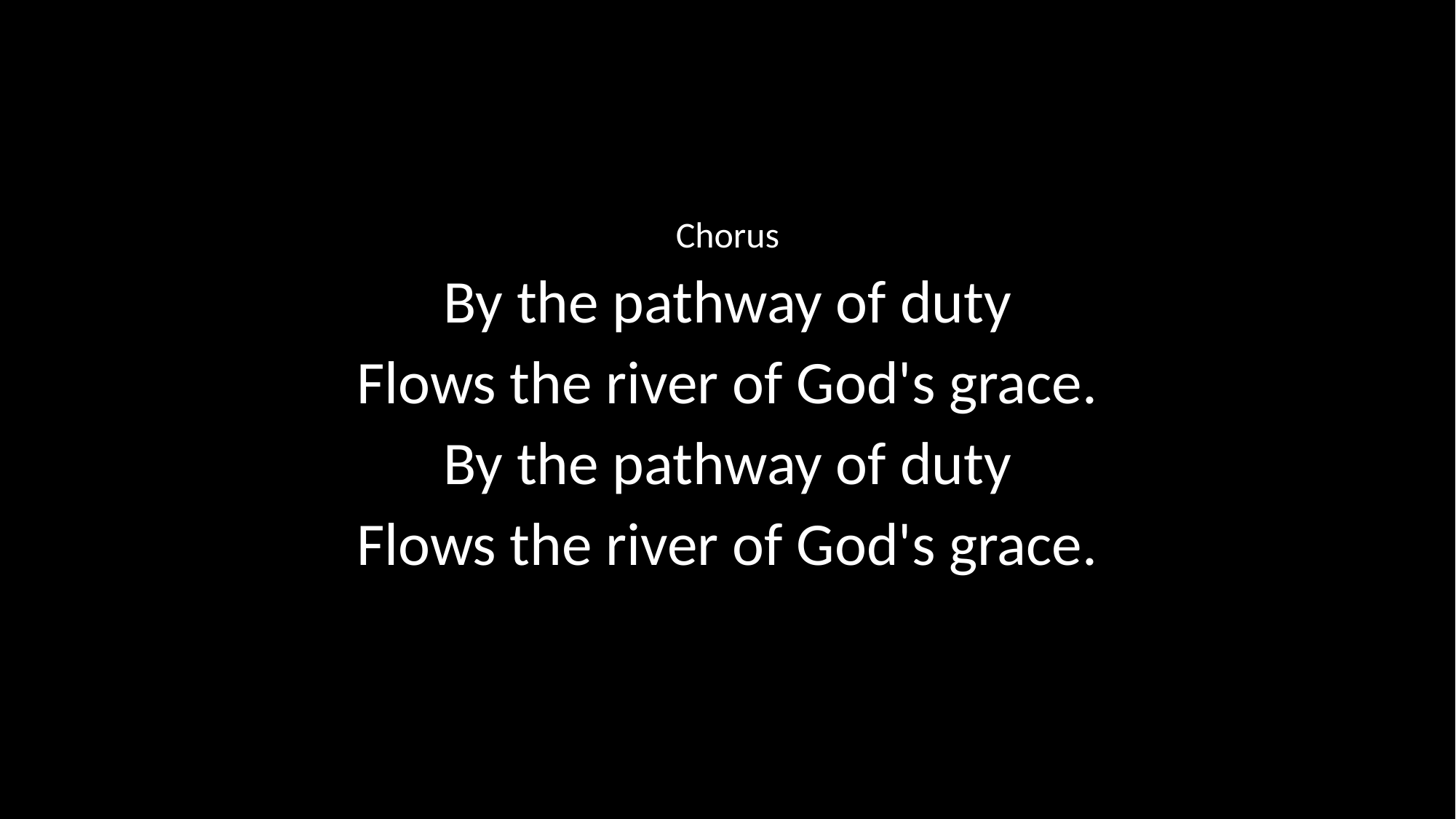

Chorus
By the pathway of duty
Flows the river of God's grace.
By the pathway of duty
Flows the river of God's grace.